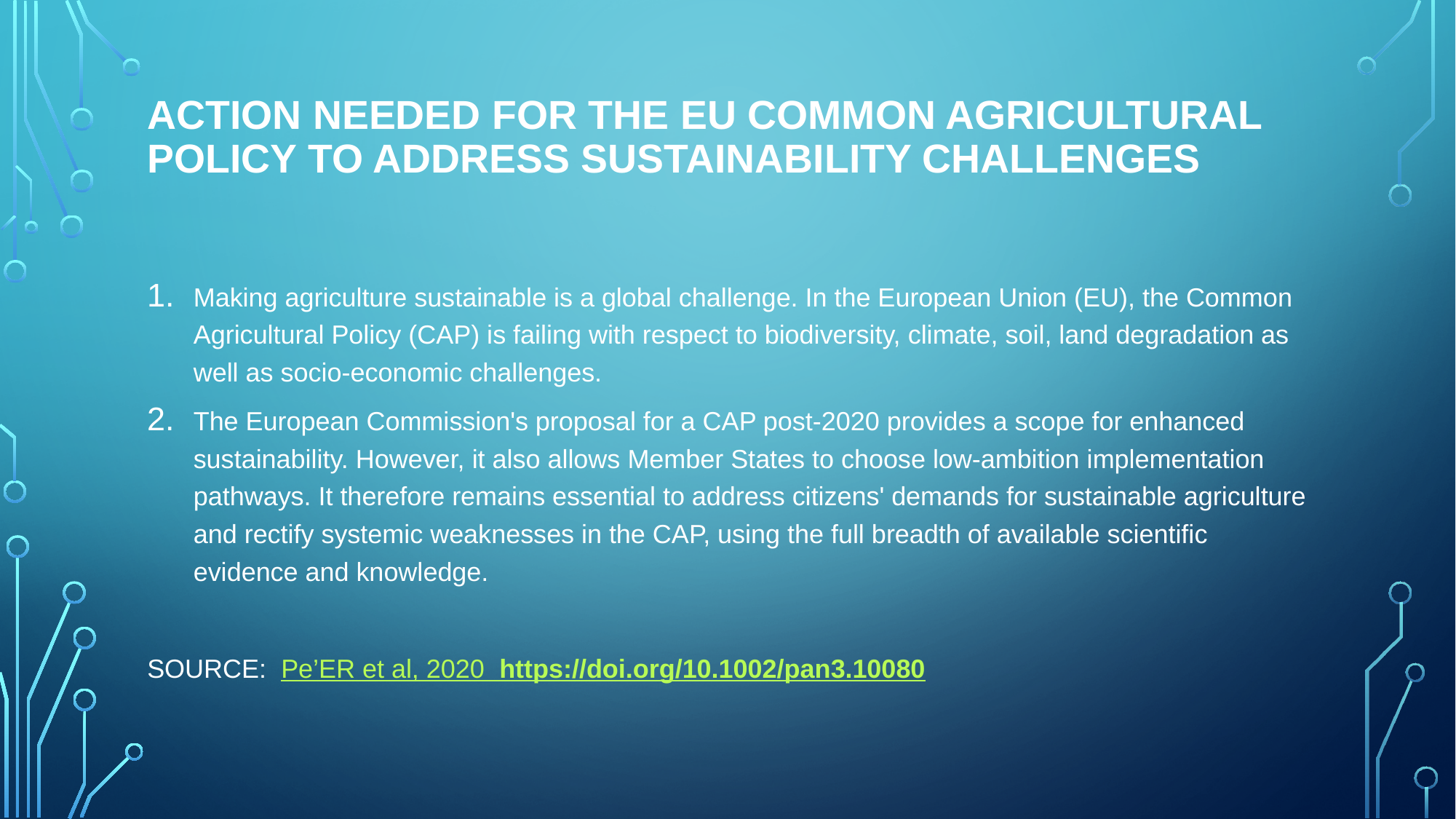

# Action needed for the EU Common Agricultural Policy to address sustainability challenges
Making agriculture sustainable is a global challenge. In the European Union (EU), the Common Agricultural Policy (CAP) is failing with respect to biodiversity, climate, soil, land degradation as well as socio-economic challenges.
The European Commission's proposal for a CAP post-2020 provides a scope for enhanced sustainability. However, it also allows Member States to choose low-ambition implementation pathways. It therefore remains essential to address citizens' demands for sustainable agriculture and rectify systemic weaknesses in the CAP, using the full breadth of available scientific evidence and knowledge.

SOURCE:  Pe’ER et al, 2020  https://doi.org/10.1002/pan3.10080